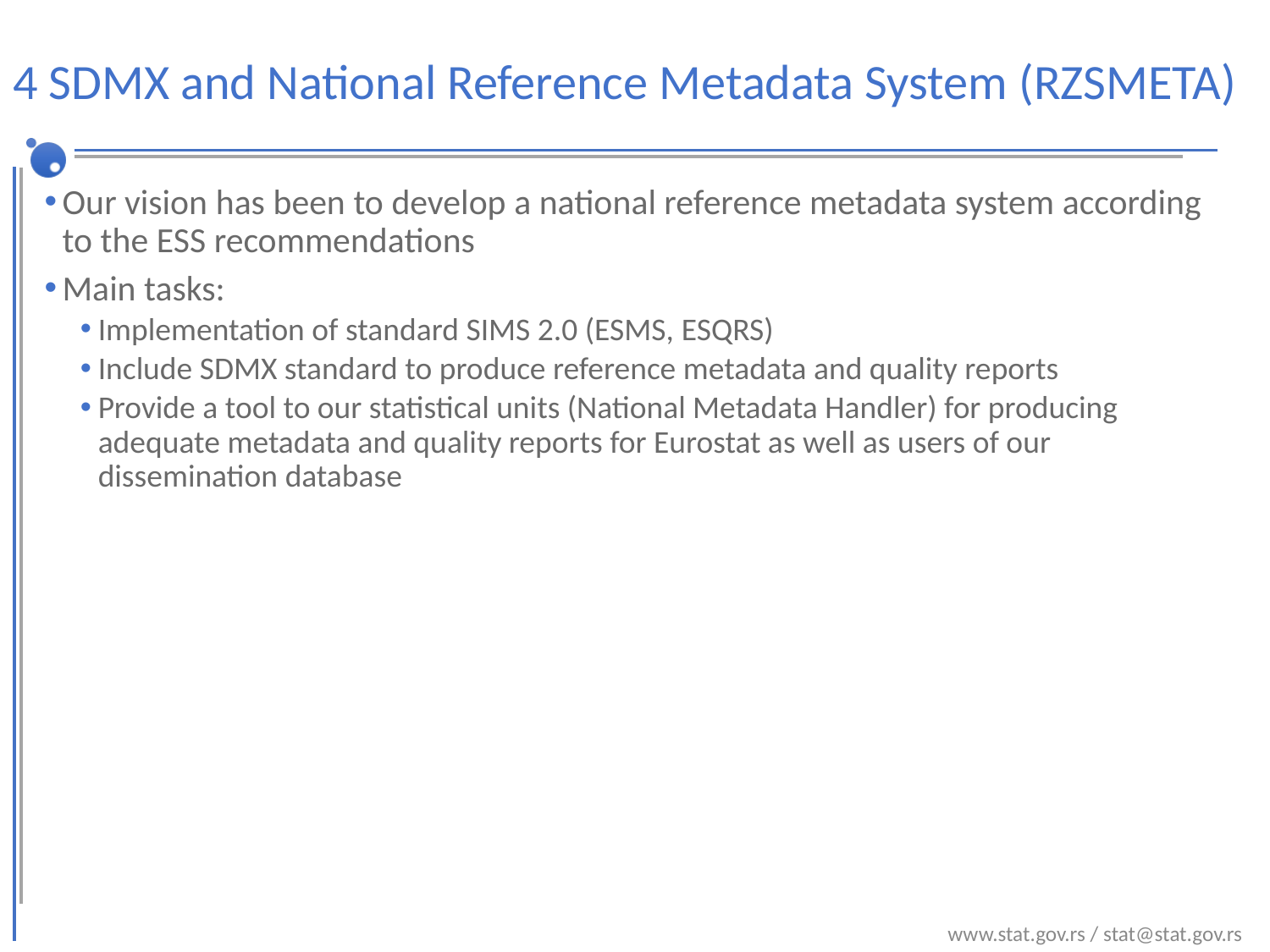

# 4 SDMX and National Reference Metadata System (RZSMETA)
Our vision has been to develop a national reference metadata system according to the ESS recommendations
Main tasks:
Implementation of standard SIMS 2.0 (ESMS, ESQRS)
Include SDMX standard to produce reference metadata and quality reports
Provide a tool to our statistical units (National Metadata Handler) for producing adequate metadata and quality reports for Eurostat as well as users of our dissemination database